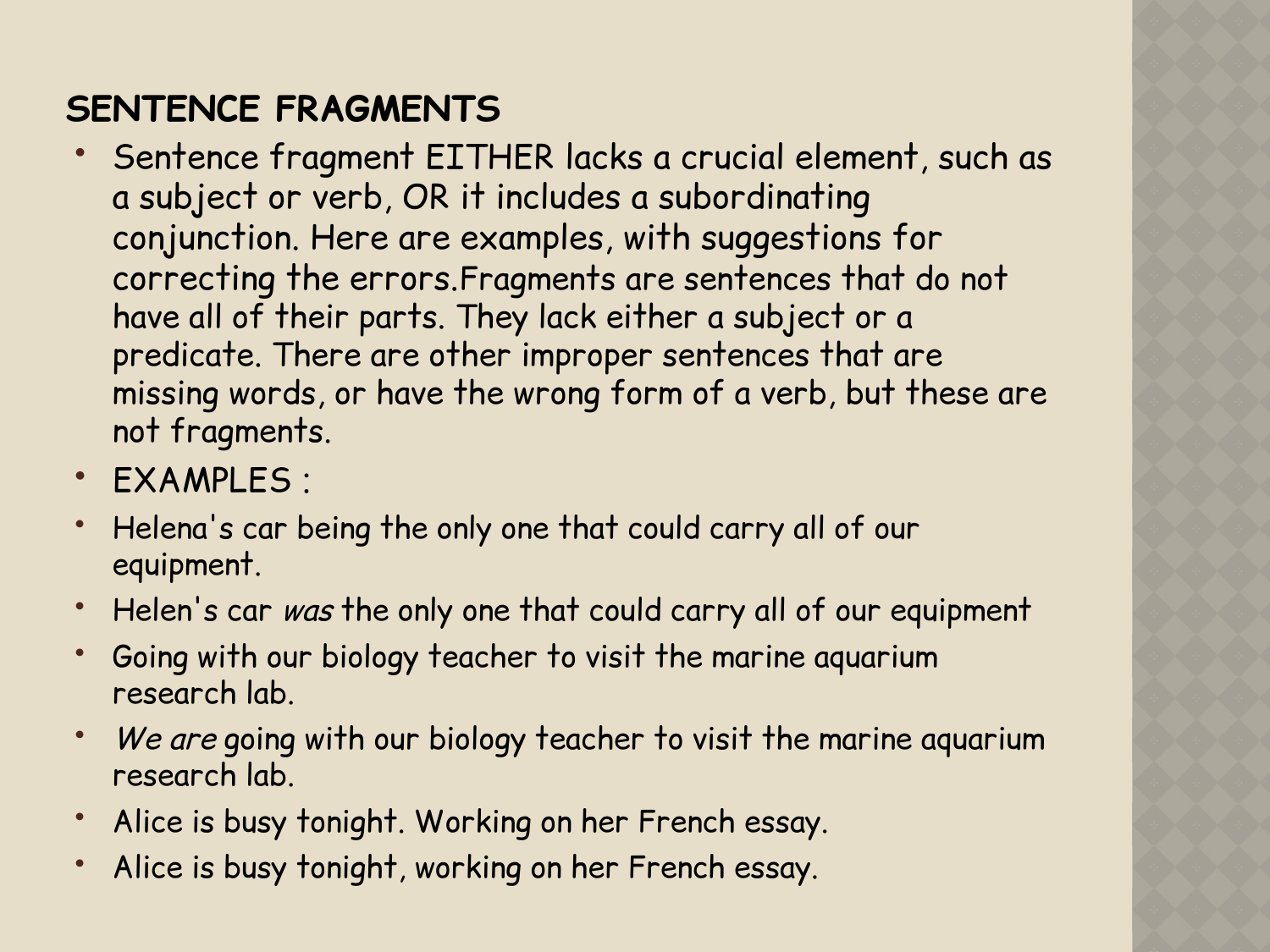

# Sentence Fragments
Sentence fragment EITHER lacks a crucial element, such as a subject or verb, OR it includes a subordinating conjunction. Here are examples, with suggestions for correcting the errors.Fragments are sentences that do not have all of their parts. They lack either a subject or a predicate. There are other improper sentences that are missing words, or have the wrong form of a verb, but these are not fragments.
EXAMPLES :
Helena's car being the only one that could carry all of our equipment.
Helen's car was the only one that could carry all of our equipment
Going with our biology teacher to visit the marine aquarium research lab.
We are going with our biology teacher to visit the marine aquarium research lab.
Alice is busy tonight. Working on her French essay.
Alice is busy tonight, working on her French essay.